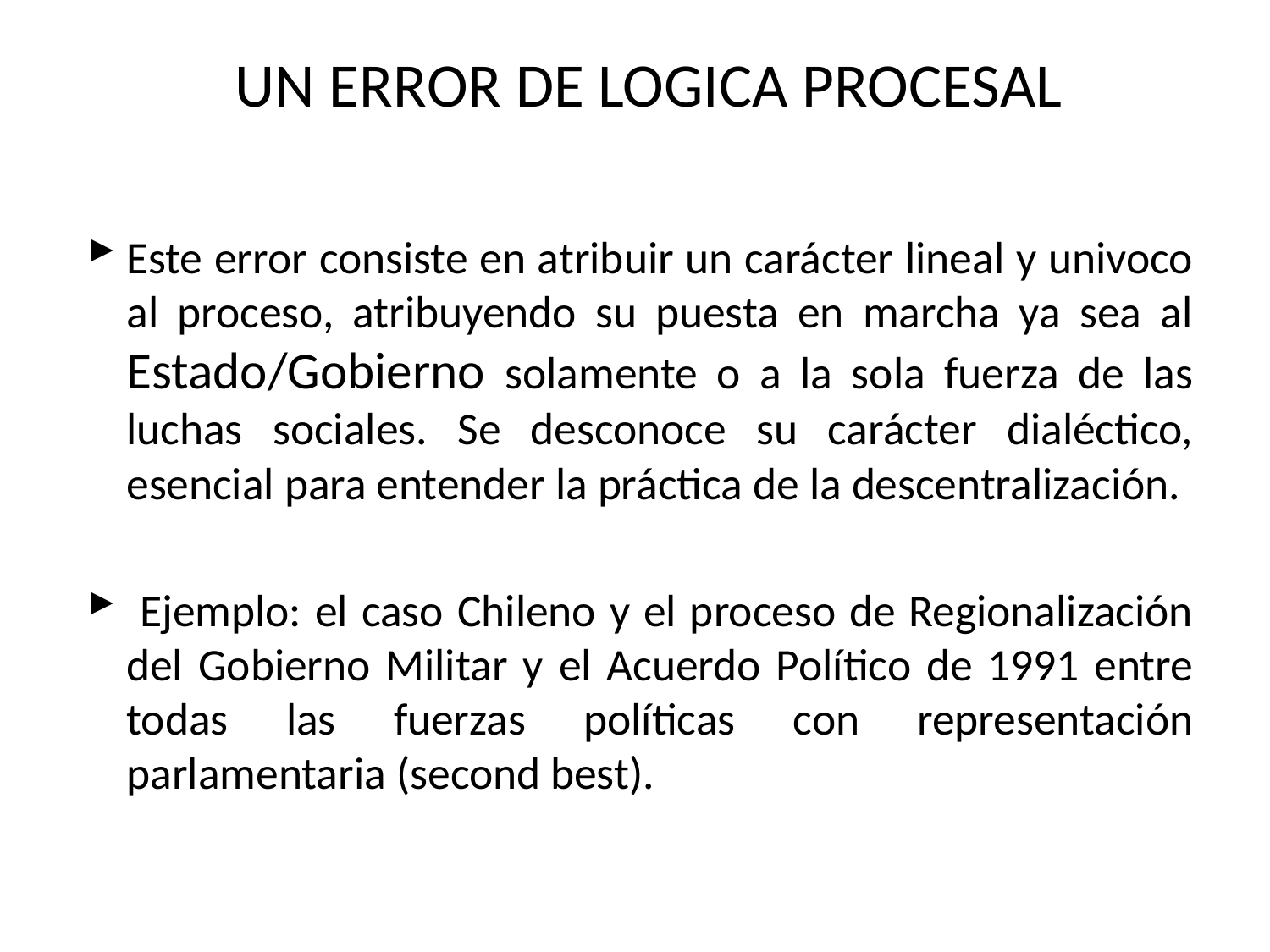

# UN ERROR DE LOGICA PROCESAL
Este error consiste en atribuir un carácter lineal y univoco al proceso, atribuyendo su puesta en marcha ya sea al Estado/Gobierno solamente o a la sola fuerza de las luchas sociales. Se desconoce su carácter dialéctico, esencial para entender la práctica de la descentralización.

 Ejemplo: el caso Chileno y el proceso de Regionalización del Gobierno Militar y el Acuerdo Político de 1991 entre todas las fuerzas políticas con representación parlamentaria (second best).